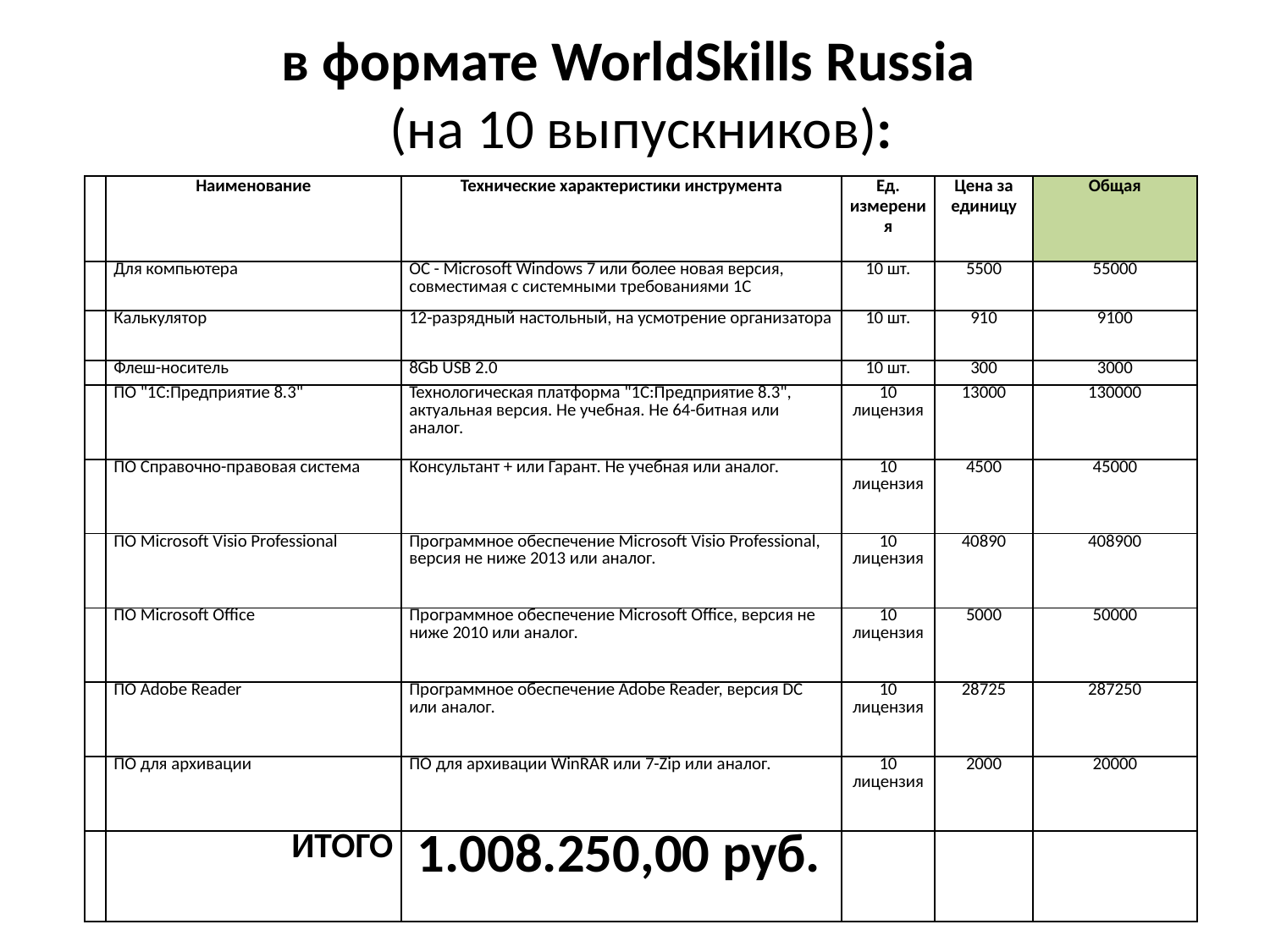

# в формате WorldSkills Russia (на 10 выпускников):
|  | Наименование | Технические характеристики инструмента | Ед. измерения | Цена за единицу | Общая |
| --- | --- | --- | --- | --- | --- |
|  | Для компьютера | ОС - Microsoft Windows 7 или более новая версия, совместимая с системными требованиями 1С | 10 шт. | 5500 | 55000 |
|  | Калькулятор | 12-разрядный настольный, на усмотрение организатора | 10 шт. | 910 | 9100 |
|  | Флеш-носитель | 8Gb USB 2.0 | 10 шт. | 300 | 3000 |
|  | ПО "1С:Предприятие 8.3" | Технологическая платформа "1С:Предприятие 8.3", актуальная версия. Не учебная. Не 64-битная или аналог. | 10 лицензия | 13000 | 130000 |
|  | ПО Справочно-правовая система | Консультант + или Гарант. Не учебная или аналог. | 10 лицензия | 4500 | 45000 |
|  | ПО Microsoft Visio Professional | Программное обеспечение Microsoft Visio Professional, версия не ниже 2013 или аналог. | 10 лицензия | 40890 | 408900 |
|  | ПО Microsoft Office | Программное обеспечение Microsoft Office, версия не ниже 2010 или аналог. | 10 лицензия | 5000 | 50000 |
|  | ПО Adobe Reader | Программное обеспечение Adobe Reader, версия DC или аналог. | 10 лицензия | 28725 | 287250 |
|  | ПО для архивации | ПО для архивации WinRAR или 7-Zip или аналог. | 10 лицензия | 2000 | 20000 |
|  | ИТОГО | 1.008.250,00 руб. |  |  |  |